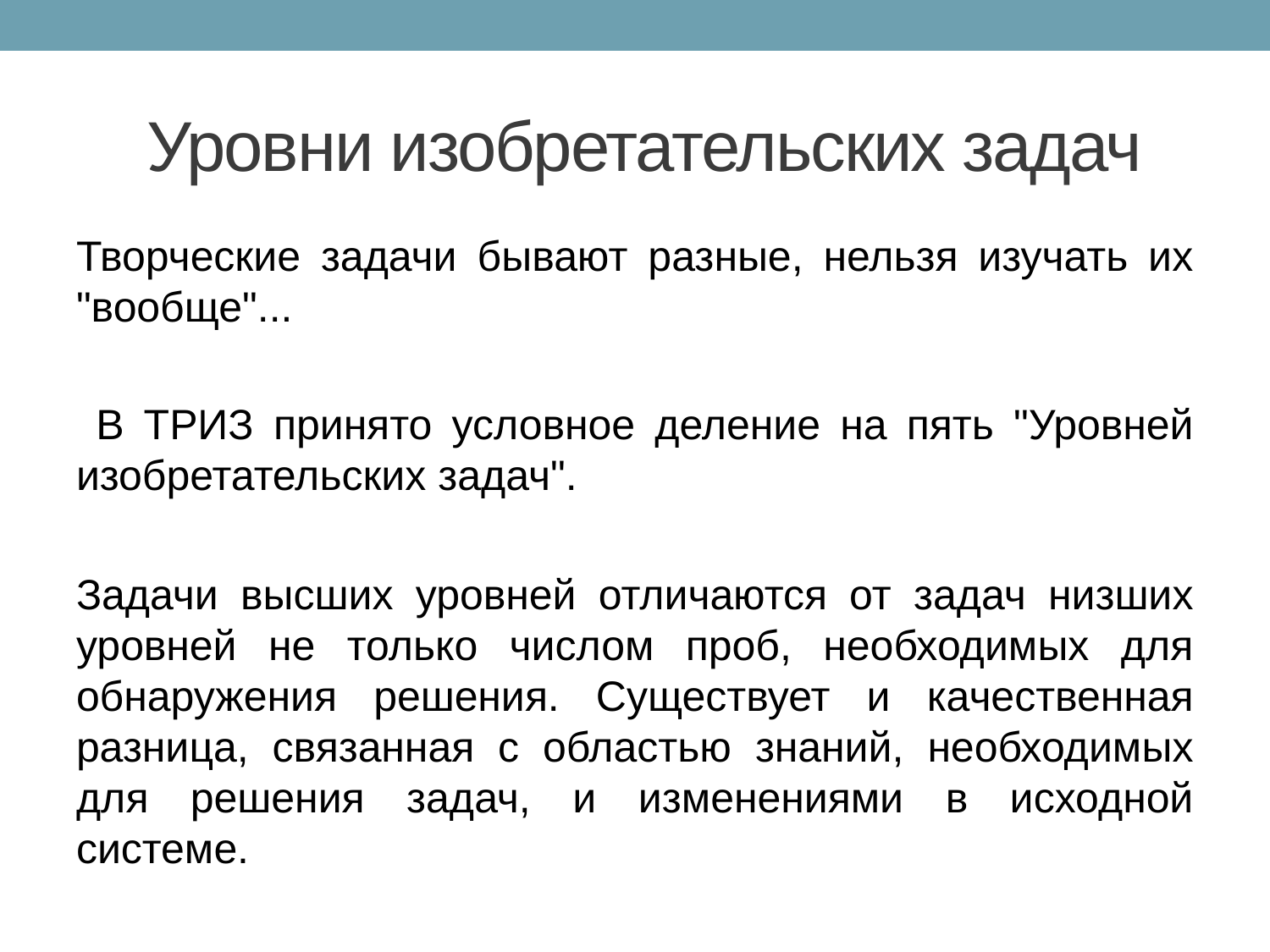

# Уровни изобретательских задач
Творческие задачи бывают разные, нельзя изучать их "вообще"...

 В ТРИЗ принято условное деление на пять "Уровней изобретательских задач".

Задачи высших уровней отличаются от задач низших уровней не только числом проб, необходимых для обнаружения решения. Существует и качественная разница, связанная с областью знаний, необходимых для решения задач, и изменениями в исходной системе.